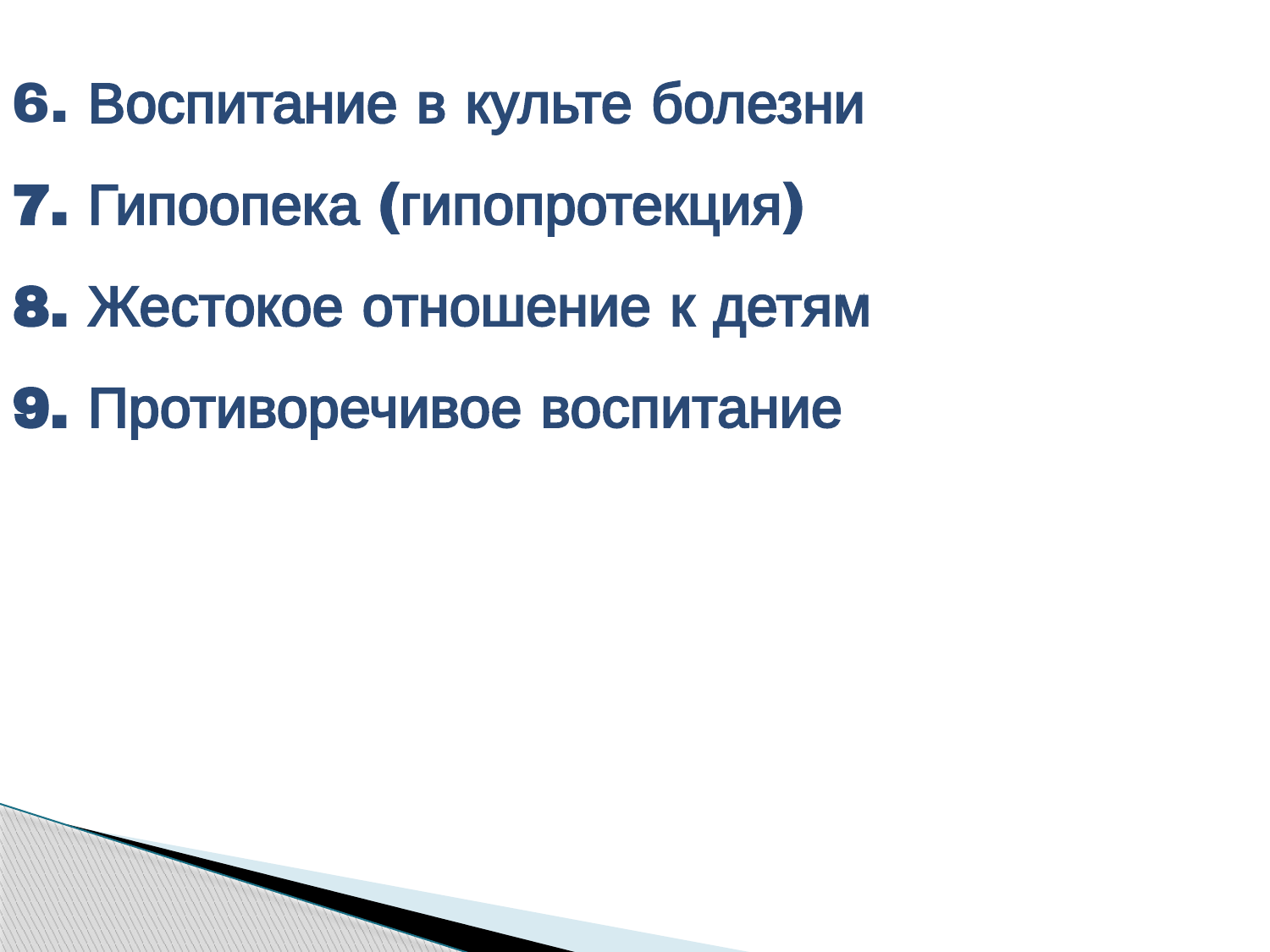

6. Воспитание в культе болезни
7. Гипоопека (гипопротекция)
8. Жестокое отношение к детям
9. Противоречивое воспитание